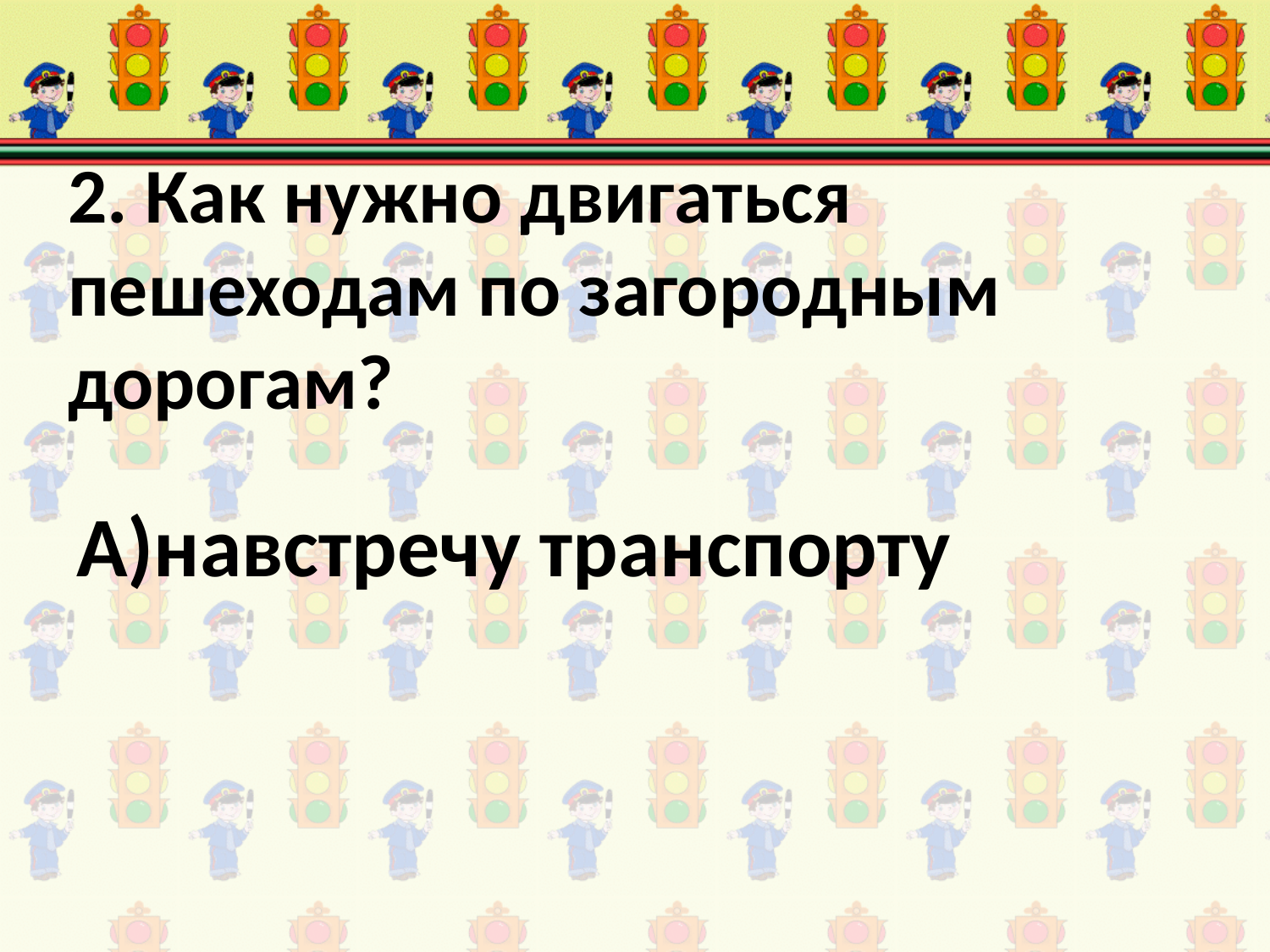

# 2. Как нужно двигаться пешеходам по загородным дорогам?
А)навстречу транспорту